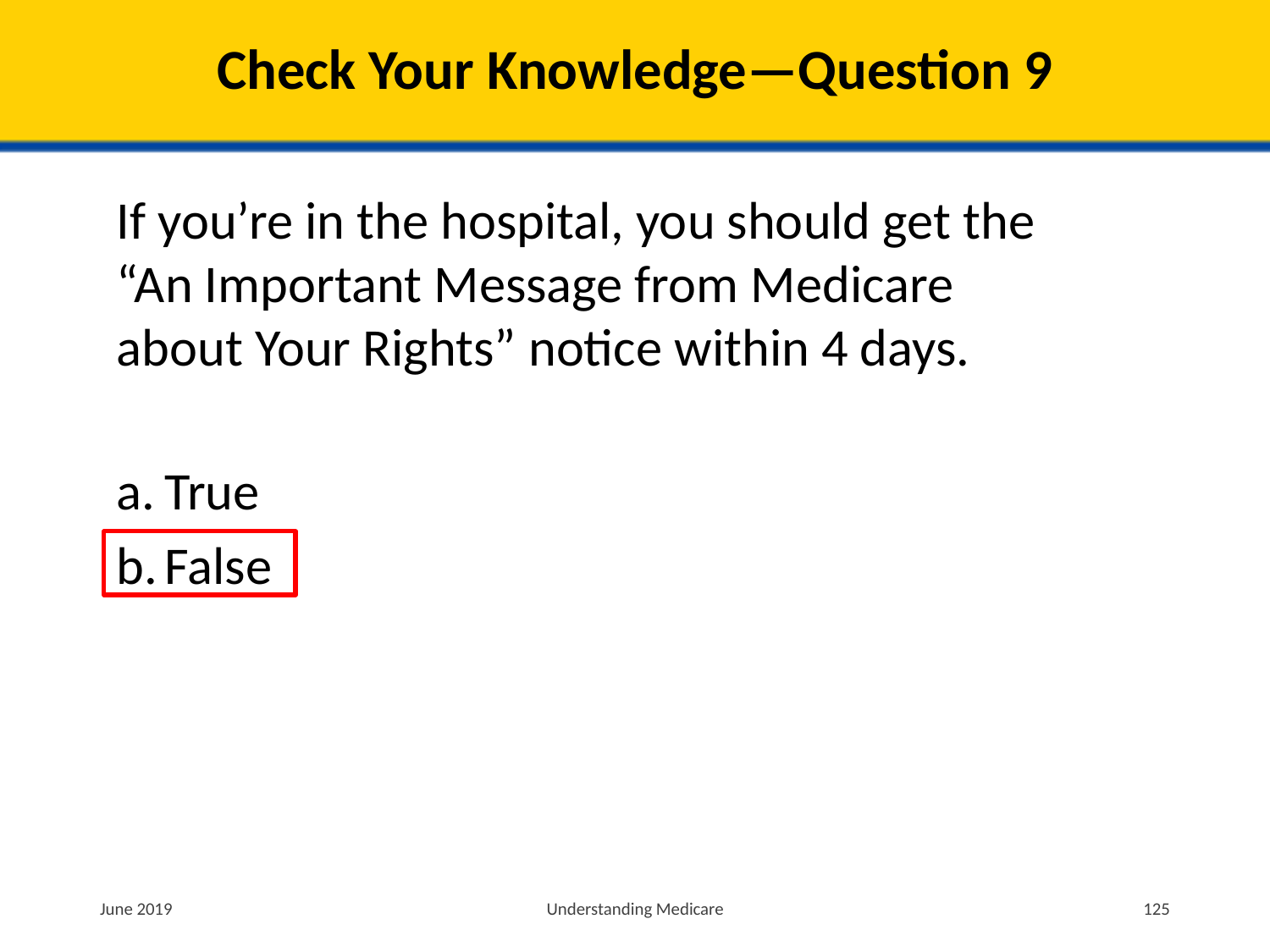

# Check Your Knowledge—Question 9
If you’re in the hospital, you should get the “An Important Message from Medicare about Your Rights” notice within 4 days.

True
False

June 2019
Understanding Medicare
125